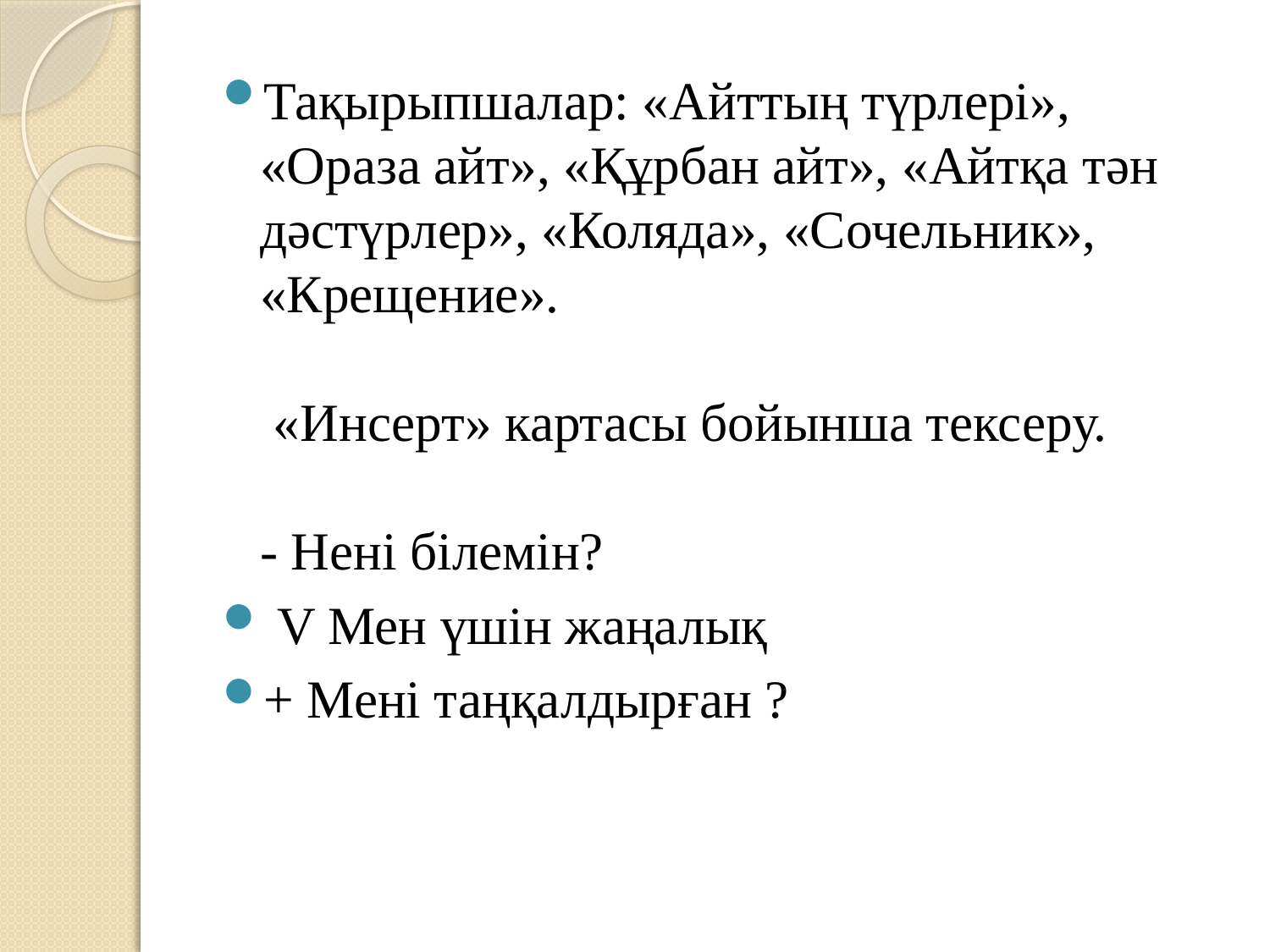

Тақырыпшалар: «Айттың түрлері», «Ораза айт», «Құрбан айт», «Айтқа тән дәстүрлер», «Коляда», «Сочельник», «Крещение».
 «Инсерт» картасы бойынша тексеру.
- Нені білемін?
 V Мен үшін жаңалық
+ Мені таңқалдырған ?